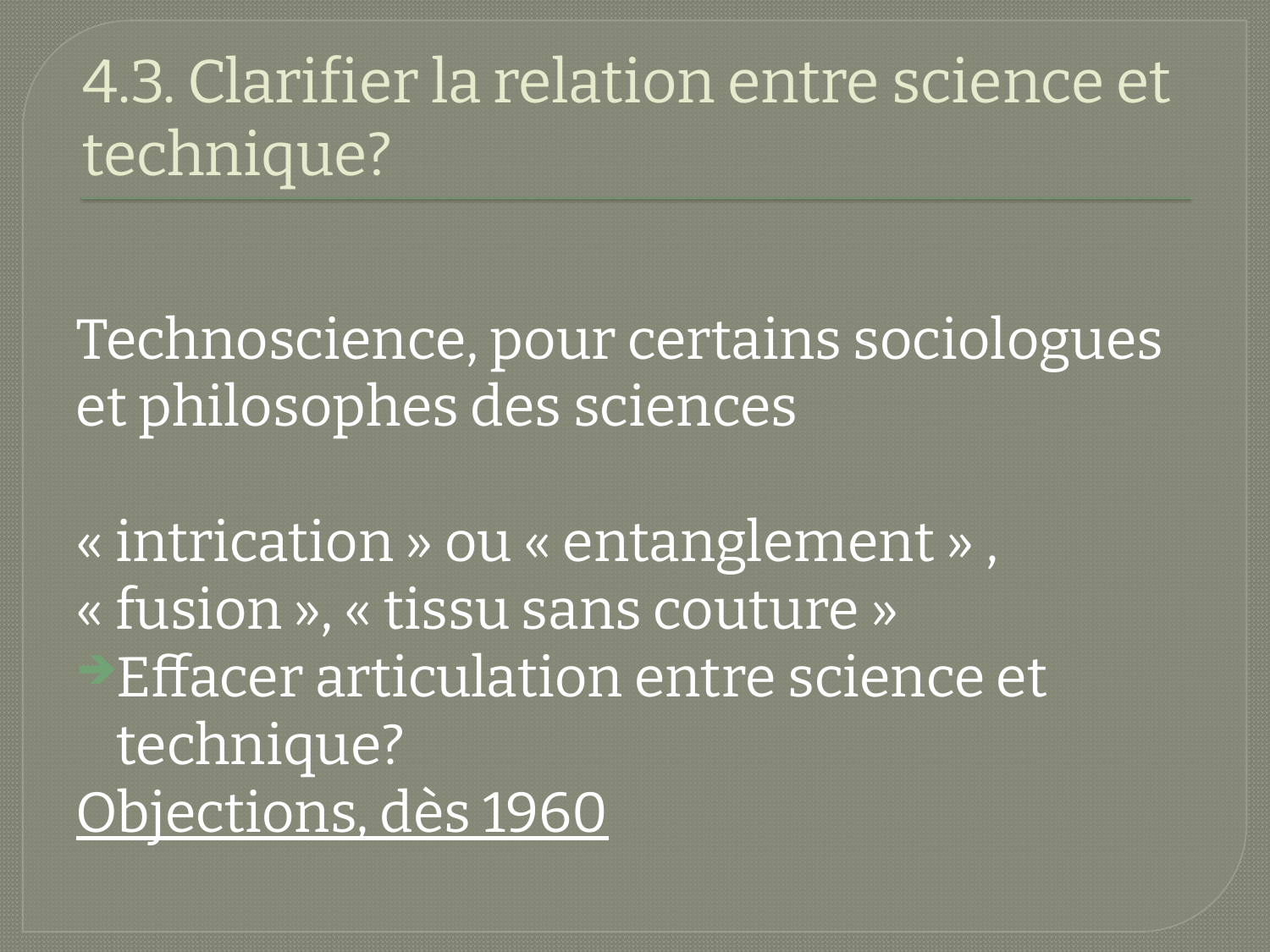

# 4.3. Clarifier la relation entre science et technique?

Technoscience, pour certains sociologues et philosophes des sciences

« intrication » ou « entanglement » , « fusion », « tissu sans couture »
Effacer articulation entre science et technique?
Objections, dès 1960